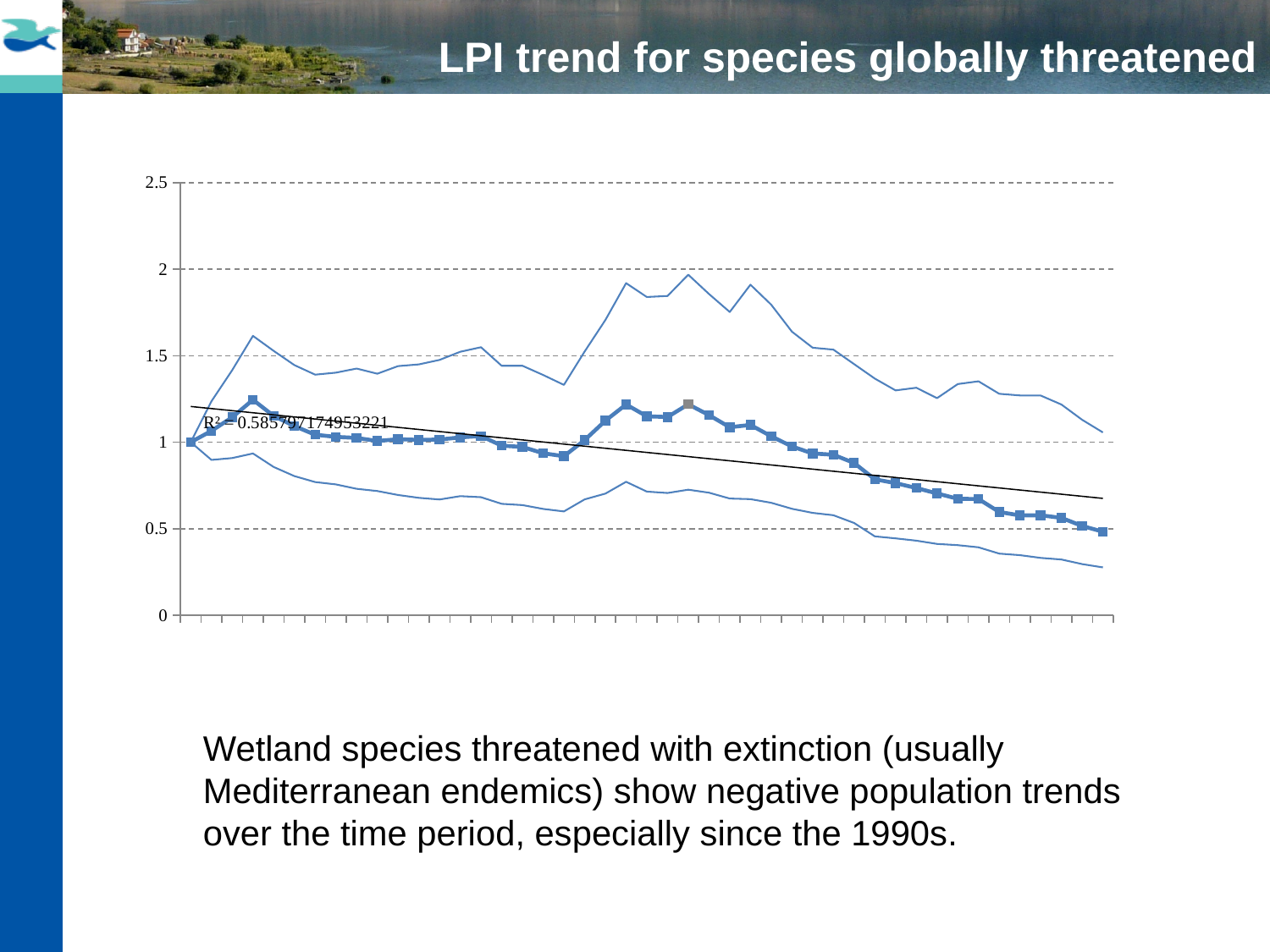

LPI trend for species globally threatened

### Chart

| Category |  |  |  |
|---|---|---|---|
| 1970 | 1.0 | 1.0 | 1.0 |
| 1971 | 1.06489016237685 | 0.897425475759273 | 1.23645493278009 |
| 1972 | 1.143592448279419 | 0.9080207562843694 | 1.41641404921684 |
| 1973 | 1.24518860347101 | 0.934578851566149 | 1.61454820370092 |
| 1974 | 1.1517313283704498 | 0.8567132394448425 | 1.5279414411930399 |
| 1975 | 1.0928082323759898 | 0.8038304189980254 | 1.4454707556090982 |
| 1976 | 1.04293654311621 | 0.769384969675626 | 1.39052218259818 |
| 1977 | 1.0303356681646199 | 0.755857308287907 | 1.4019193822716587 |
| 1978 | 1.0244246962891879 | 0.730439045572615 | 1.42553792399817 |
| 1979 | 1.0066966693239998 | 0.7172981621457735 | 1.395857141166901 |
| 1980 | 1.01689217863002 | 0.694676562486769 | 1.439864409622539 |
| 1981 | 1.01308263034531 | 0.678150506706716 | 1.449694138155899 |
| 1982 | 1.01484413598478 | 0.668522705509698 | 1.47568954377122 |
| 1983 | 1.0275338839548498 | 0.6878742555538557 | 1.52277948464096 |
| 1984 | 1.0355013509015099 | 0.6819129288605654 | 1.54889595475529 |
| 1985 | 0.9797753962972837 | 0.6433068613204754 | 1.4414421342752308 |
| 1986 | 0.9723033548067695 | 0.6361003390568825 | 1.441734876120619 |
| 1987 | 0.9356886493808767 | 0.6138213861701605 | 1.38834776231738 |
| 1988 | 0.918640891590882 | 0.599407271648979 | 1.33124111888475 |
| 1989 | 1.0118970246738201 | 0.669042621899644 | 1.523975296480139 |
| 1990 | 1.1240125863012718 | 0.7025964130683244 | 1.70644209905755 |
| 1991 | 1.2180689897641 | 0.7707798331394193 | 1.91937932817923 |
| 1992 | 1.1494895967882108 | 0.714047567574909 | 1.8392626911959298 |
| 1993 | 1.1451668905329198 | 0.705966737505451 | 1.8454341124488098 |
| 1994 | 1.219073650290349 | 0.725301975267427 | 1.96802362426944 |
| 1995 | 1.1562258973195498 | 0.7077943200636254 | 1.85648462360789 |
| 1996 | 1.08624614324896 | 0.6741339522414644 | 1.7525346923359582 |
| 1997 | 1.0994641108934498 | 0.6704689026639857 | 1.91027521316349 |
| 1998 | 1.03393856379264 | 0.649416969613428 | 1.7947549315146 |
| 1999 | 0.9749227666681526 | 0.614765627698979 | 1.6387526515966808 |
| 2000 | 0.9345724246024385 | 0.5912584542285995 | 1.5461582249921901 |
| 2001 | 0.9272621047003152 | 0.577539710239455 | 1.53504859062163 |
| 2002 | 0.8793426014295137 | 0.5326824790996375 | 1.451460982912089 |
| 2003 | 0.785298921395316 | 0.4553341956622192 | 1.36756697882392 |
| 2004 | 0.76307281810225 | 0.443934565926189 | 1.2995071641103009 |
| 2005 | 0.735090202283451 | 0.430459802407383 | 1.31473663120866 |
| 2006 | 0.703405310986609 | 0.41168128989529723 | 1.254722690681419 |
| 2007 | 0.6726499591341641 | 0.4046039048964422 | 1.33621077755288 |
| 2008 | 0.6710843243258997 | 0.392217638053718 | 1.3520513001007801 |
| 2009 | 0.596391798024297 | 0.355575610224131 | 1.2797010344529598 |
| 2010 | 0.5764005718069886 | 0.346721342843006 | 1.27033610936303 |
| 2011 | 0.5772395462481857 | 0.3310010578873032 | 1.26964230020101 |
| 2012 | 0.562321962807091 | 0.32156449223985367 | 1.2176436694989399 |
| 2013 | 0.515375666771605 | 0.2951475738019502 | 1.128897631901221 |
| 2014 | 0.4821863796043595 | 0.2761405887710289 | 1.0561986084446098 |
Wetland species threatened with extinction (usually Mediterranean endemics) show negative population trends over the time period, especially since the 1990s.